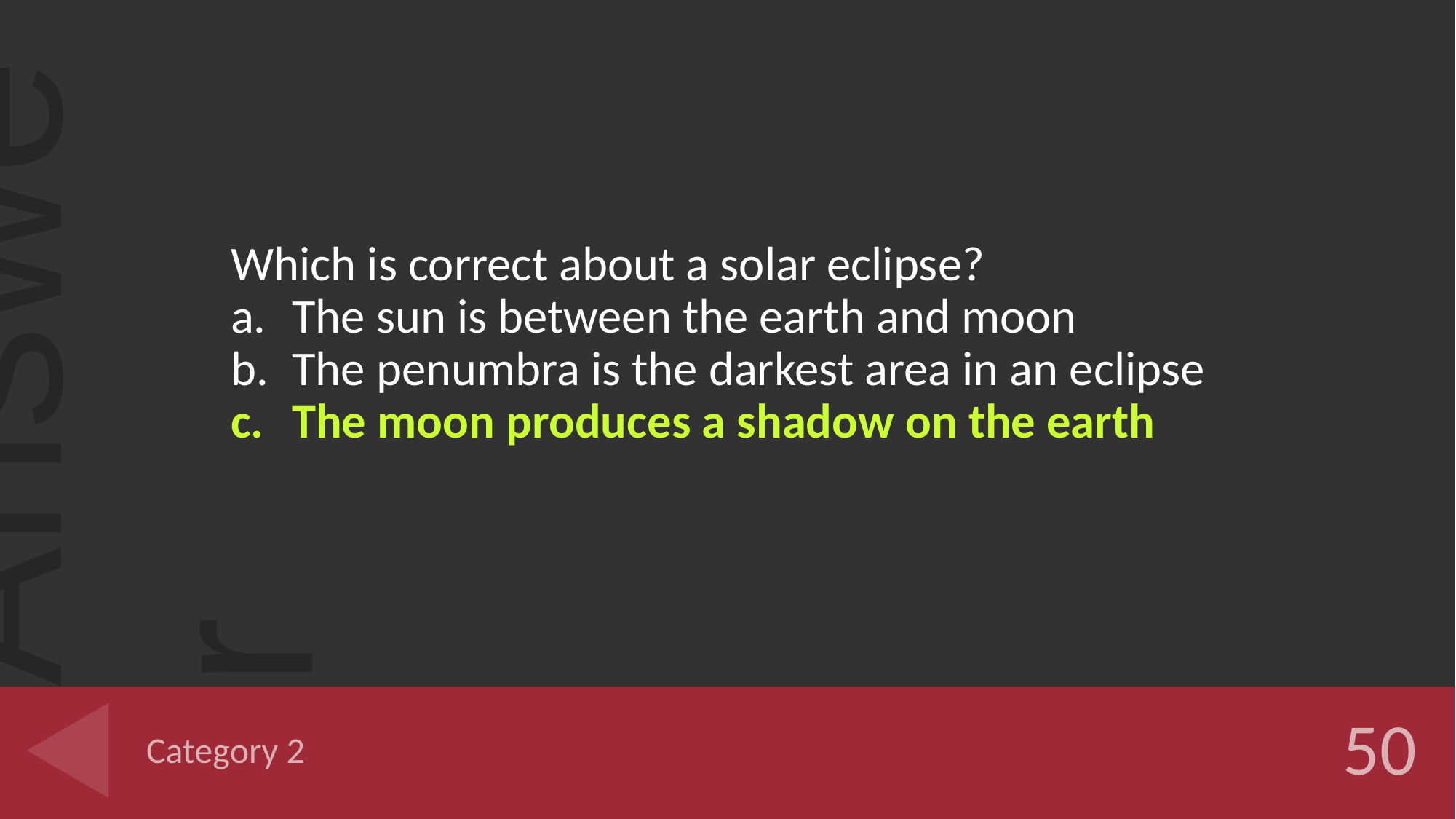

Which is correct about a solar eclipse?
The sun is between the earth and moon
The penumbra is the darkest area in an eclipse
The moon produces a shadow on the earth
# Category 2
50